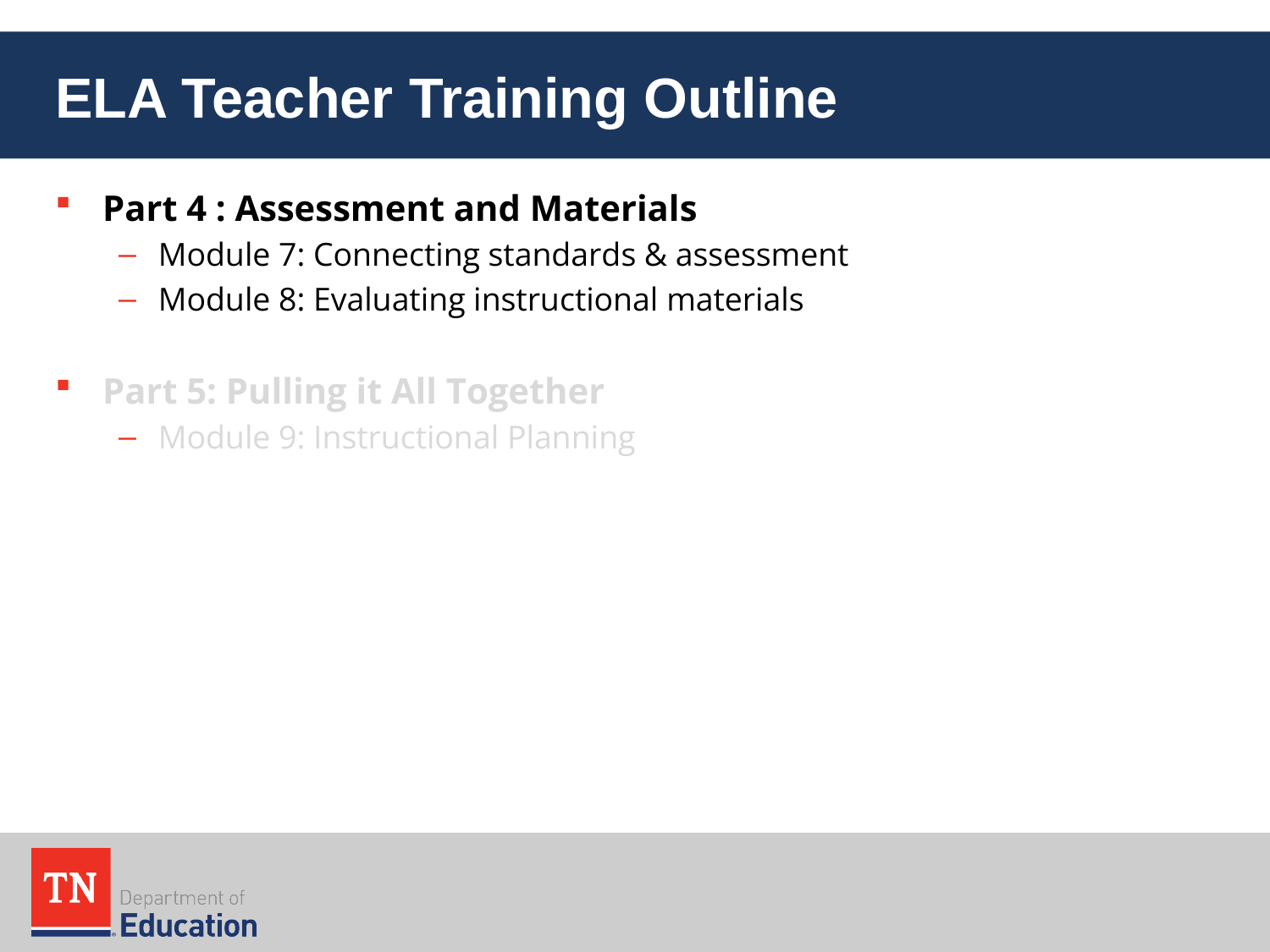

# ELA Teacher Training Outline
Part 4 : Assessment and Materials
Module 7: Connecting standards & assessment
Module 8: Evaluating instructional materials

Part 5: Pulling it All Together
Module 9: Instructional Planning